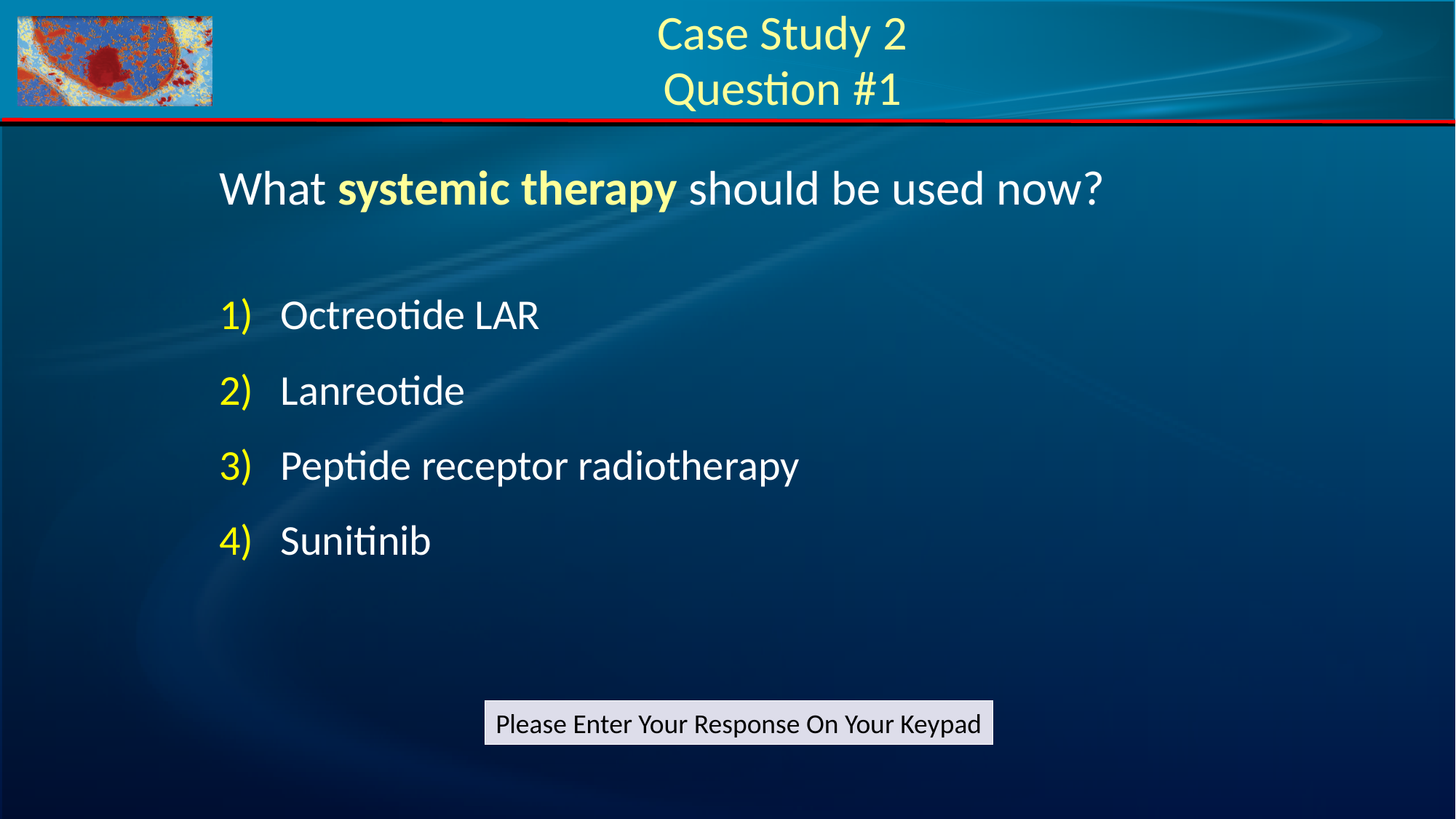

# Case Study 2 Question #1
What systemic therapy should be used now?

Octreotide LAR
Lanreotide
Peptide receptor radiotherapy
Sunitinib
Please Enter Your Response On Your Keypad